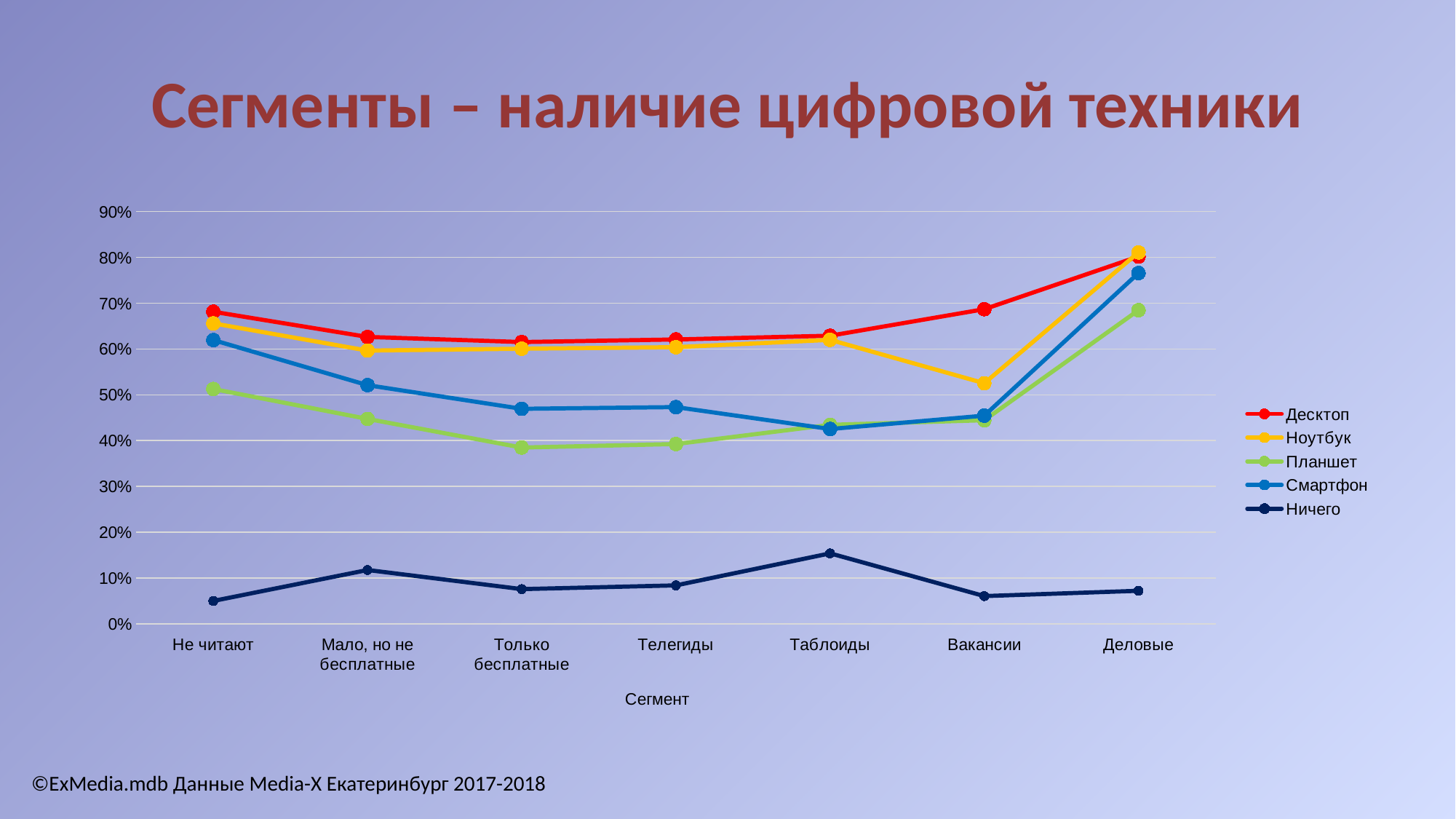

# Сегменты – наличие цифровой техники

### Chart

| Category | Десктоп | Ноутбук | Планшет | Смартфон | Ничего |
|---|---|---|---|---|---|
| Не читают | 0.6813559322033899 | 0.6559322033898305 | 0.5127118644067796 | 0.6194915254237288 | 0.05 |
| Мало, но не бесплатные | 0.6263157894736842 | 0.5964912280701754 | 0.4473684210526316 | 0.5210526315789473 | 0.11754385964912281 |
| Только бесплатные | 0.6151603498542274 | 0.6005830903790087 | 0.3848396501457726 | 0.46938775510204084 | 0.07580174927113703 |
| Телегиды | 0.6208053691275168 | 0.6040268456375839 | 0.3926174496644295 | 0.4731543624161073 | 0.08389261744966443 |
| Таблоиды | 0.6289592760180995 | 0.6199095022624435 | 0.4343891402714932 | 0.4253393665158371 | 0.15384615384615385 |
| Вакансии | 0.6868686868686867 | 0.5252525252525253 | 0.4444444444444444 | 0.45454545454545453 | 0.06060606060606061 |
| Деловые | 0.8018018018018018 | 0.8108108108108109 | 0.6846846846846847 | 0.7657657657657657 | 0.07207207207207207 |
©ExMedia.mdb Данные Media-X Екатеринбург 2017-2018